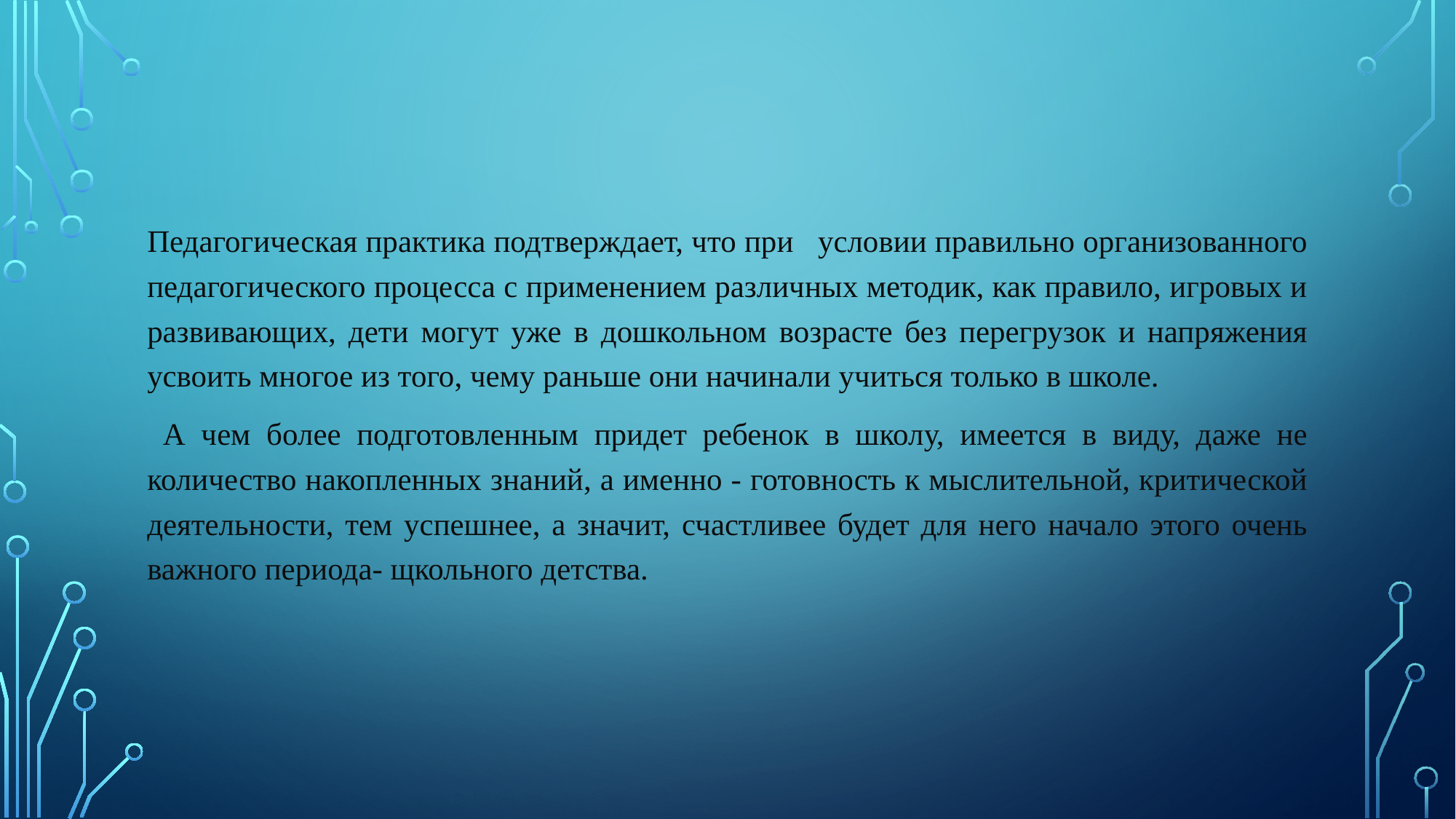

#
Педагогическая практика подтверждает, что при   условии правильно организованного педагогического процесса с применением различных методик, как правило, игровых и развивающих, дети могут уже в дошкольном возрасте без перегрузок и напряжения усвоить многое из того, чему раньше они начинали учиться только в школе.
 А чем более подготовленным придет ребенок в школу, имеется в виду, даже не количество накопленных знаний, а именно - готовность к мыслительной, критической деятельности, тем успешнее, а значит, счастливее будет для него начало этого очень важного периода- щкольного детства.